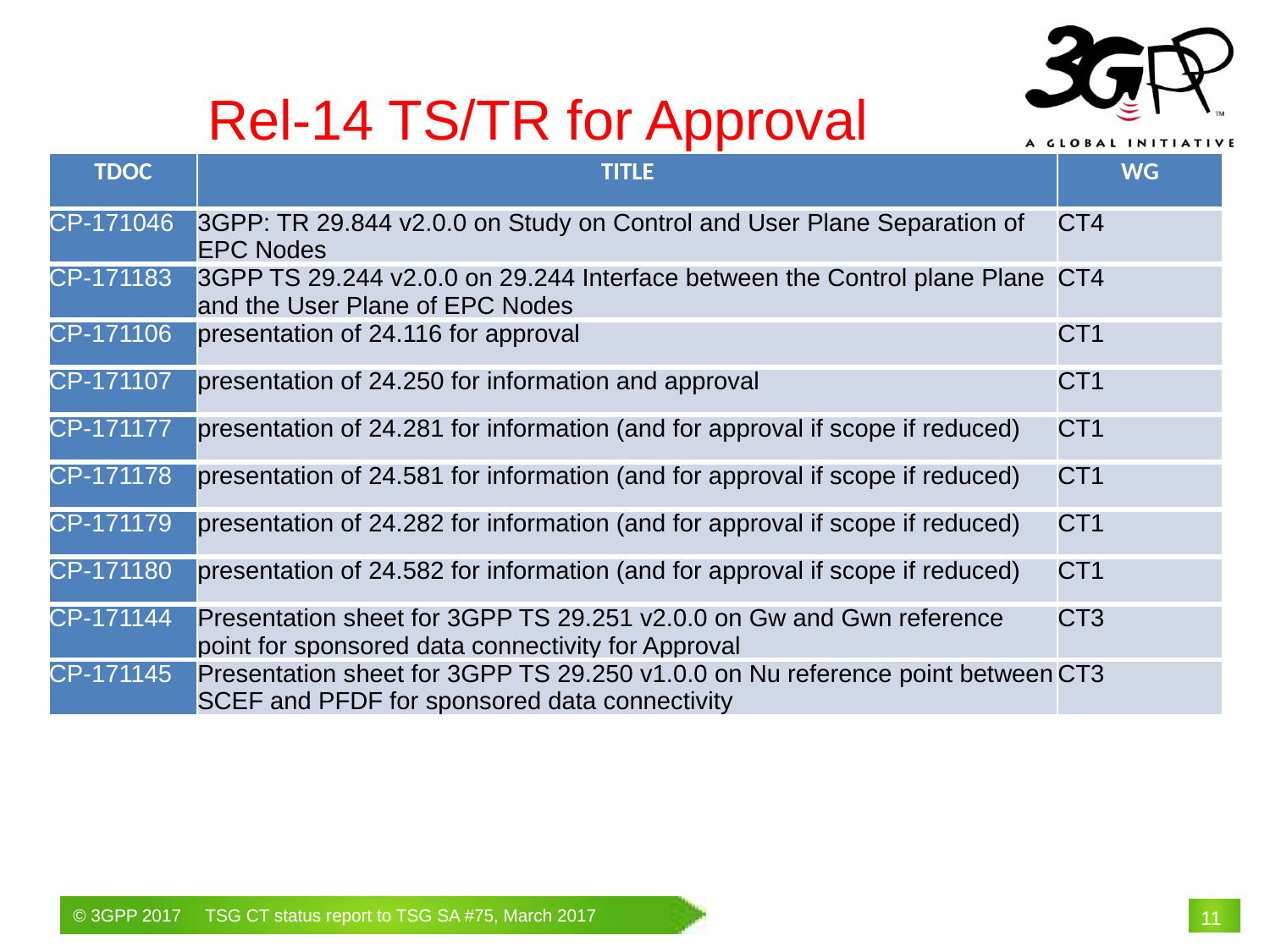

Rel-14 TS/TR for Approval
| TDOC | TITLE | WG |
| --- | --- | --- |
| CP-171046 | 3GPP: TR 29.844 v2.0.0 on Study on Control and User Plane Separation of EPC Nodes | CT4 |
| CP-171183 | 3GPP TS 29.244 v2.0.0 on 29.244 Interface between the Control plane Plane and the User Plane of EPC Nodes | CT4 |
| CP-171106 | presentation of 24.116 for approval | CT1 |
| CP-171107 | presentation of 24.250 for information and approval | CT1 |
| CP-171177 | presentation of 24.281 for information (and for approval if scope if reduced) | CT1 |
| CP-171178 | presentation of 24.581 for information (and for approval if scope if reduced) | CT1 |
| CP-171179 | presentation of 24.282 for information (and for approval if scope if reduced) | CT1 |
| CP-171180 | presentation of 24.582 for information (and for approval if scope if reduced) | CT1 |
| CP-171144 | Presentation sheet for 3GPP TS 29.251 v2.0.0 on Gw and Gwn reference point for sponsored data connectivity for Approval | CT3 |
| CP-171145 | Presentation sheet for 3GPP TS 29.250 v1.0.0 on Nu reference point between SCEF and PFDF for sponsored data connectivity | CT3 |

# 11